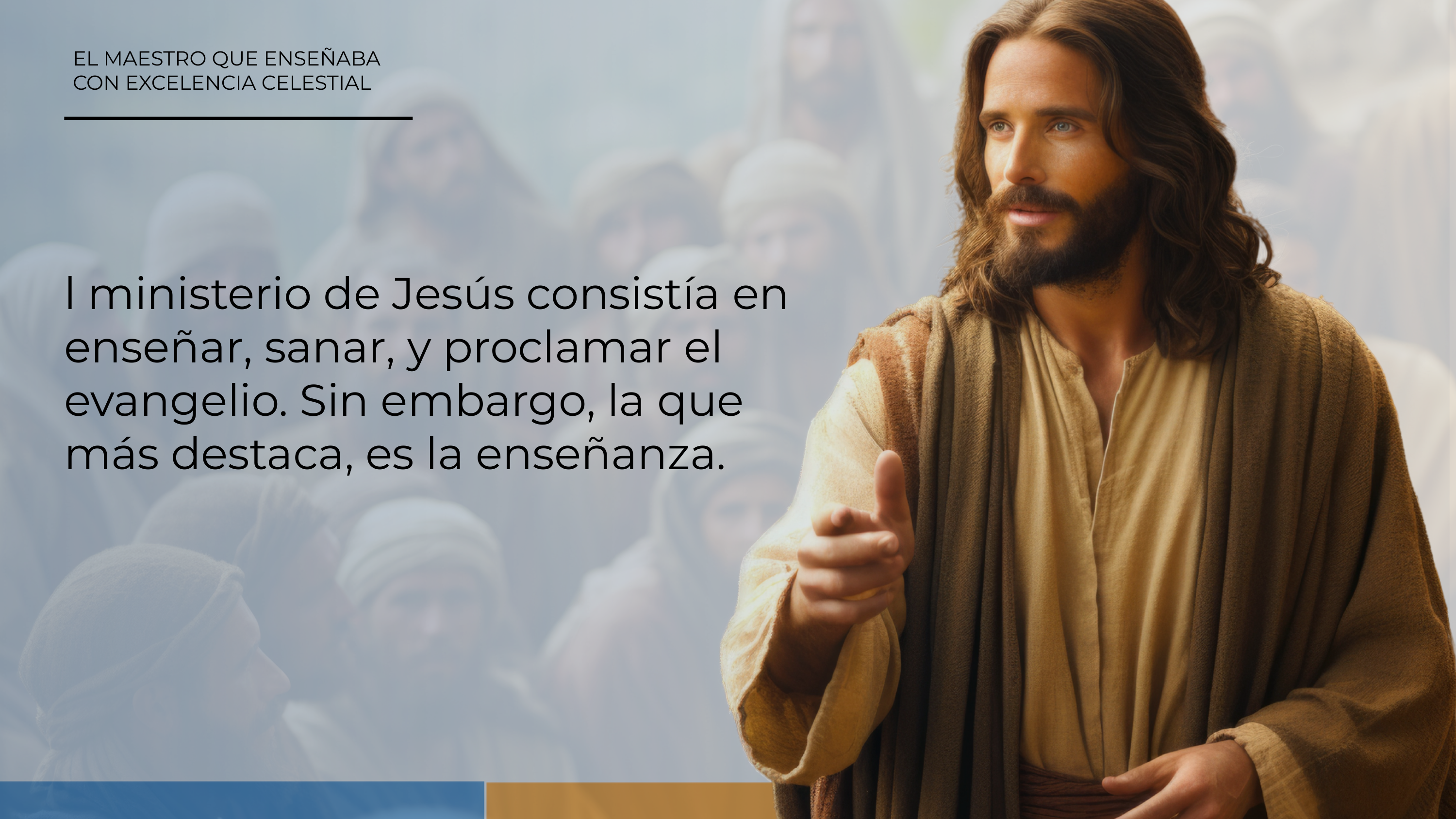

EL MAESTRO QUE ENSEÑABA CON EXCELENCIA CELESTIAL

l ministerio de Jesús consistía en enseñar, sanar, y proclamar el evangelio. Sin embargo, la que más destaca, es la enseñanza.